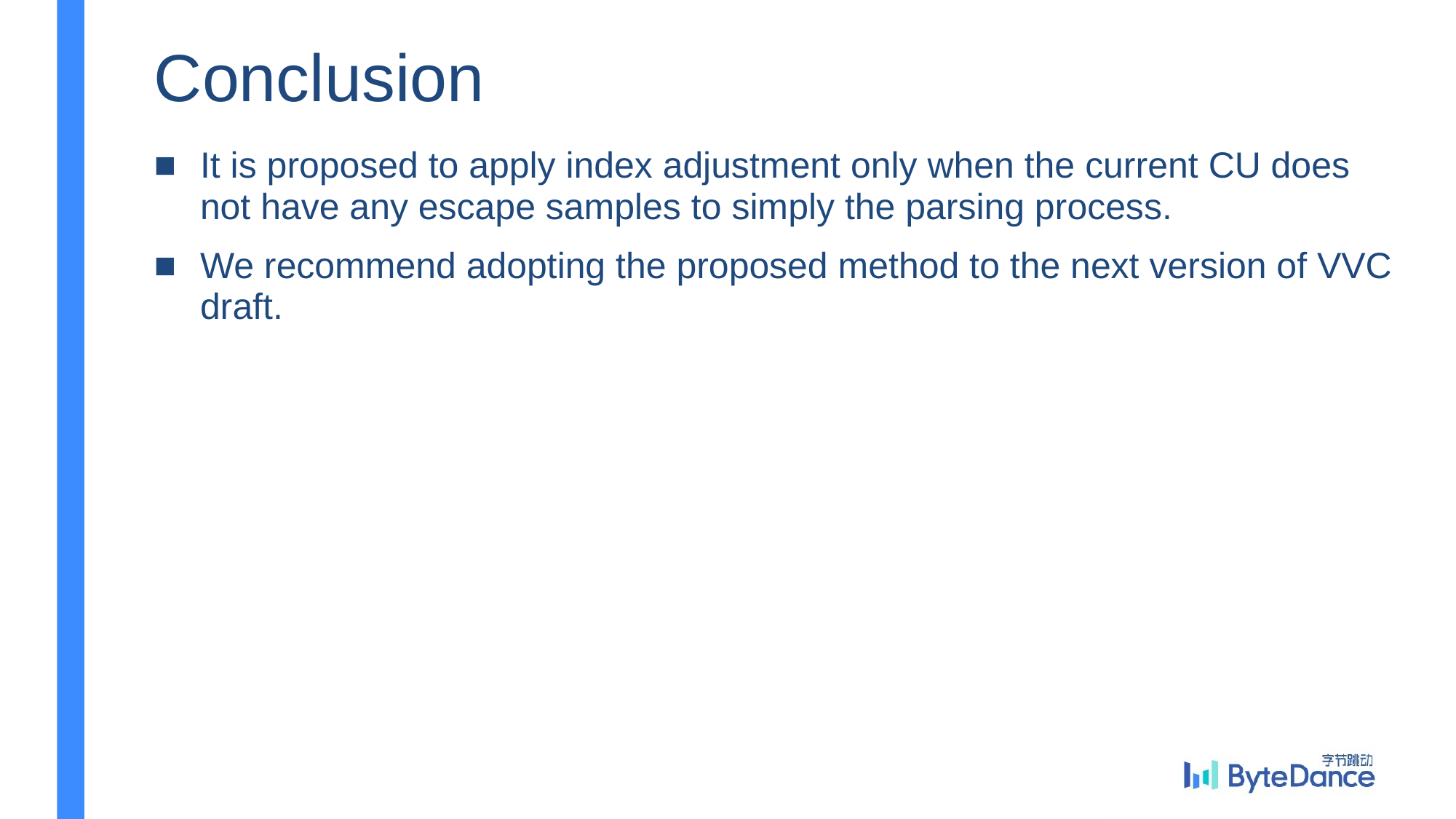

# Conclusion
It is proposed to apply index adjustment only when the current CU does not have any escape samples to simply the parsing process.
We recommend adopting the proposed method to the next version of VVC draft.